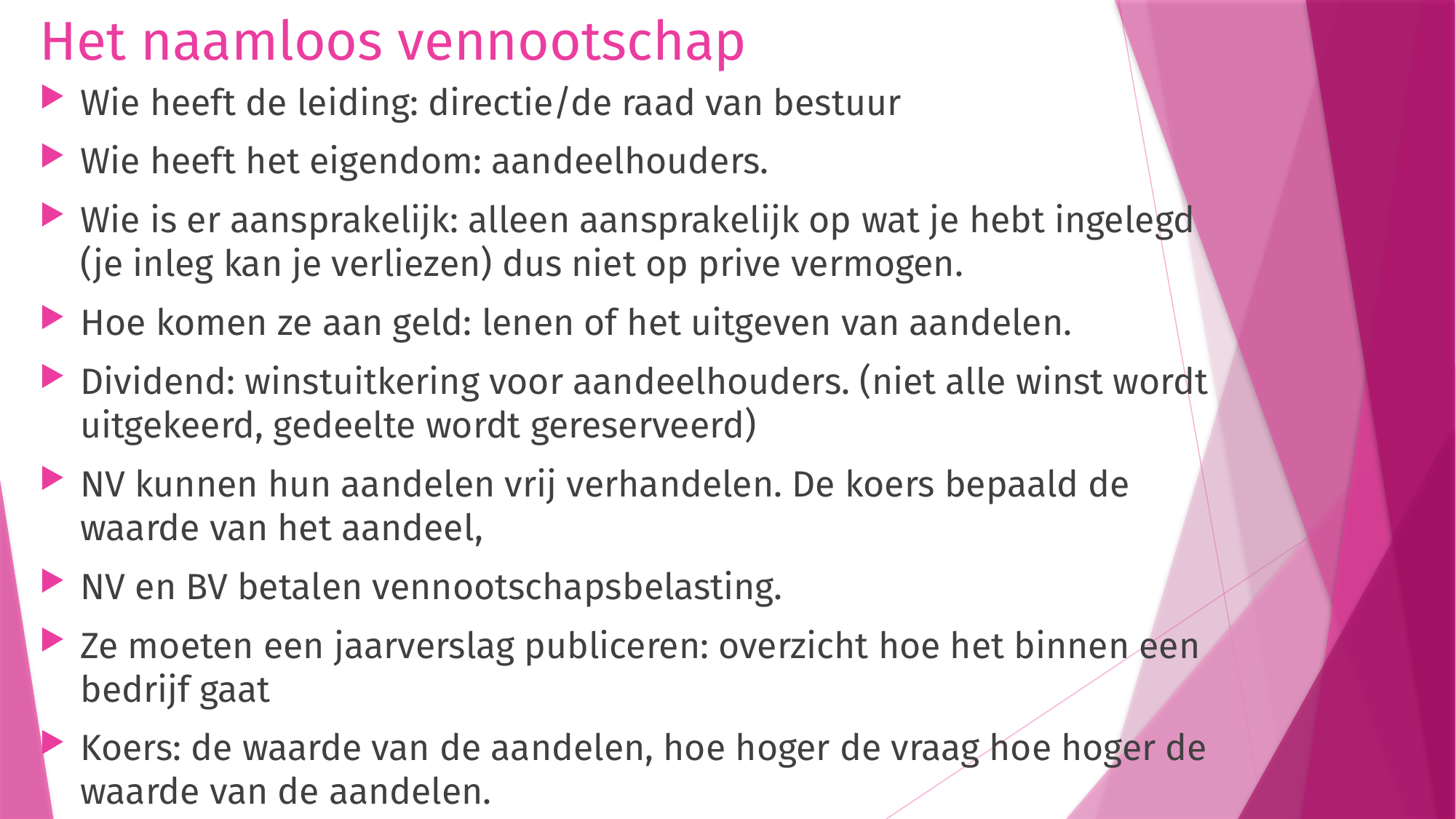

# Het naamloos vennootschap
Wie heeft de leiding: directie/de raad van bestuur
Wie heeft het eigendom: aandeelhouders.
Wie is er aansprakelijk: alleen aansprakelijk op wat je hebt ingelegd (je inleg kan je verliezen) dus niet op prive vermogen.
Hoe komen ze aan geld: lenen of het uitgeven van aandelen.
Dividend: winstuitkering voor aandeelhouders. (niet alle winst wordt uitgekeerd, gedeelte wordt gereserveerd)
NV kunnen hun aandelen vrij verhandelen. De koers bepaald de waarde van het aandeel,
NV en BV betalen vennootschapsbelasting.
Ze moeten een jaarverslag publiceren: overzicht hoe het binnen een bedrijf gaat
Koers: de waarde van de aandelen, hoe hoger de vraag hoe hoger de waarde van de aandelen.